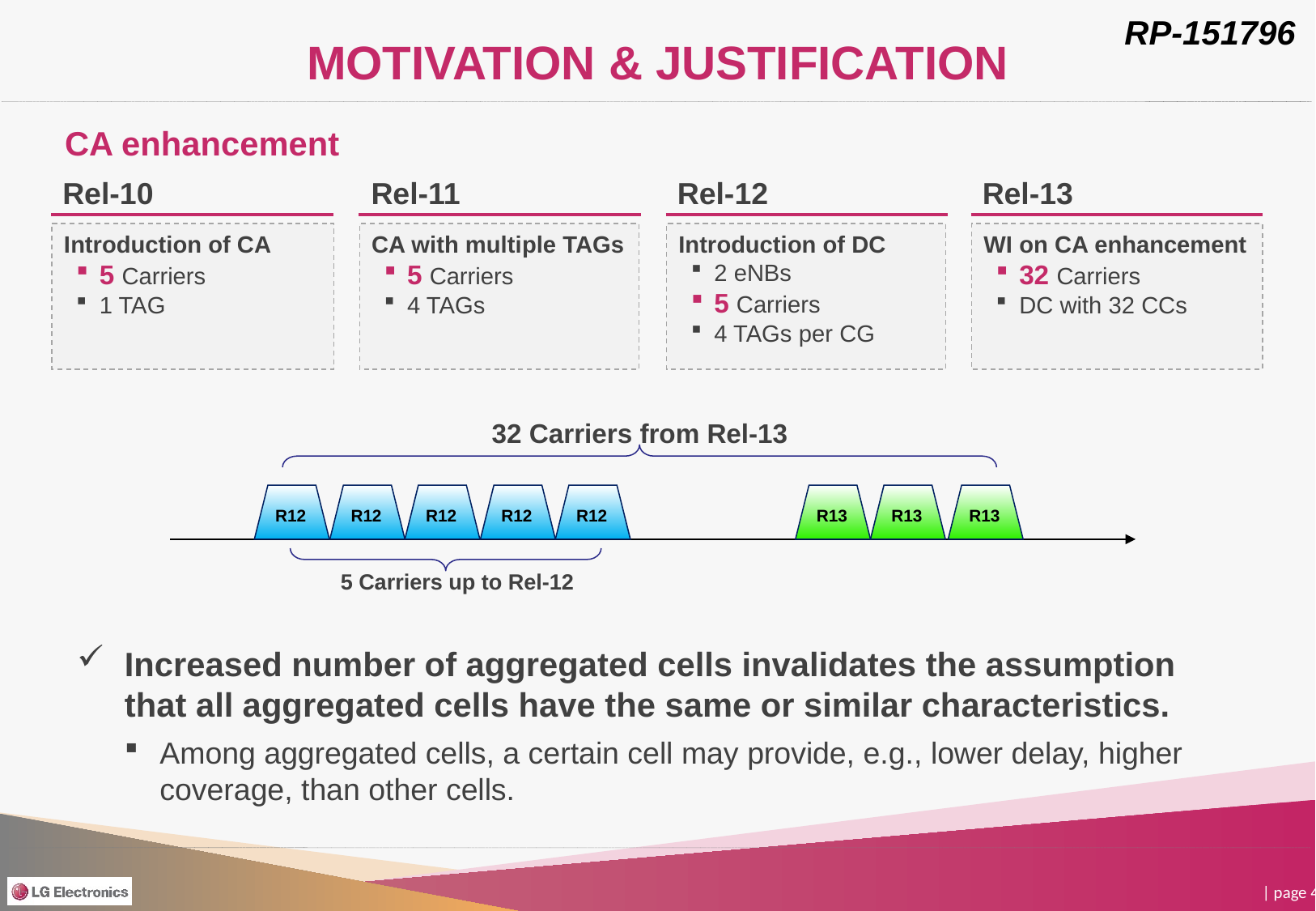

# MOTIVATION & JUSTIFICATION
CA enhancement
Rel-10
Rel-11
Rel-12
Rel-13
Introduction of CA
5 Carriers
1 TAG
CA with multiple TAGs
5 Carriers
4 TAGs
Introduction of DC
2 eNBs
5 Carriers
4 TAGs per CG
WI on CA enhancement
32 Carriers
DC with 32 CCs

32 Carriers from Rel-13
R12
R12
R12
R12
R12
R13
R13
R13
5 Carriers up to Rel-12
Increased number of aggregated cells invalidates the assumption that all aggregated cells have the same or similar characteristics.
Among aggregated cells, a certain cell may provide, e.g., lower delay, higher coverage, than other cells.